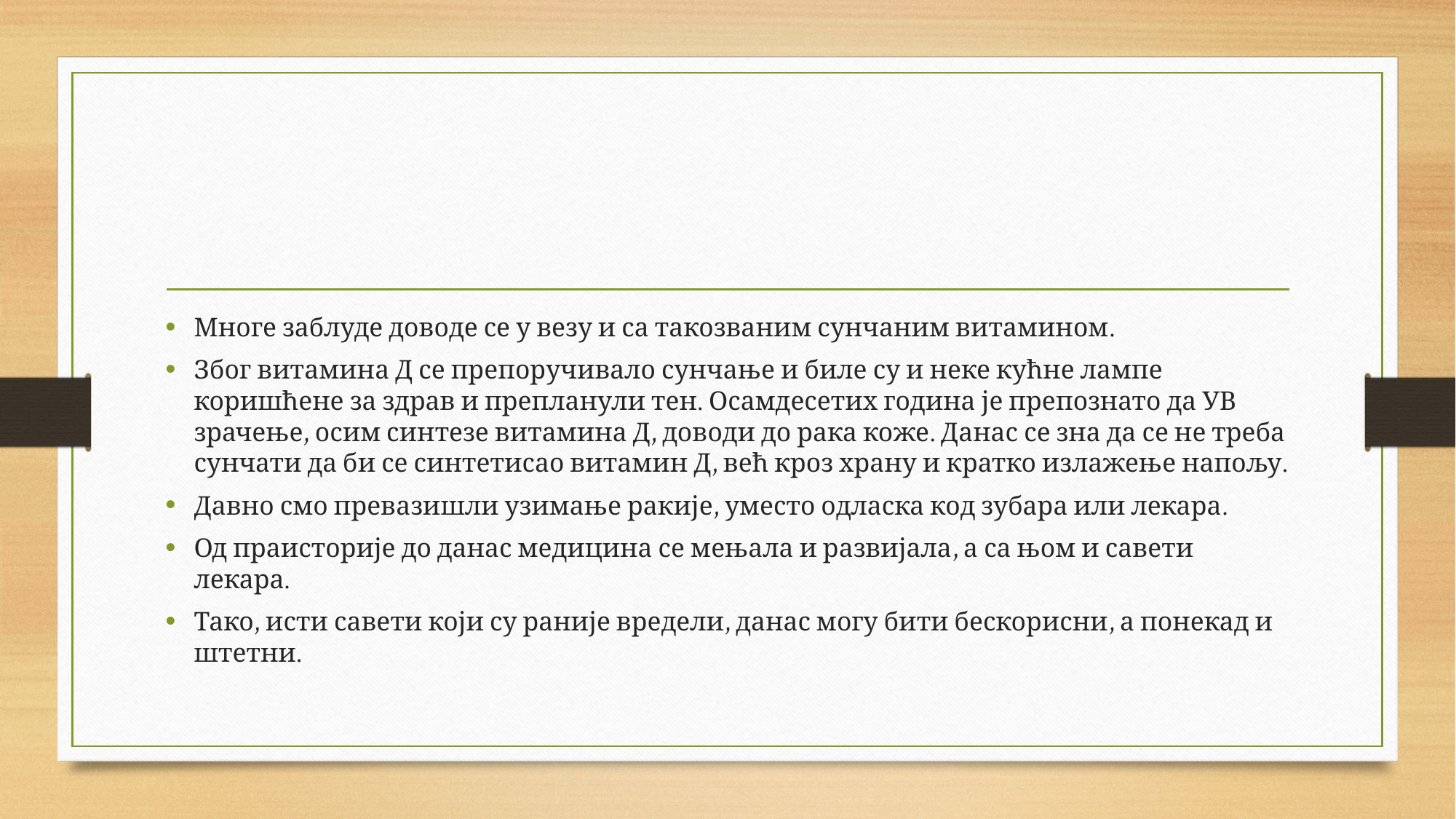

Многе заблуде доводе се у везу и са такозваним сунчаним витамином.
Због витамина Д се препоручивало сунчање и биле су и неке кућне лампе коришћене за здрав и препланули тен. Осамдесетих година је препознато да УВ зрачење, осим синтезе витамина Д, доводи до рака коже. Данас се зна да се не треба сунчати да би се синтетисао витамин Д, већ кроз храну и кратко излажење напољу.
Давно смо превазишли узимање ракије, уместо одласка код зубара или лекара.
Од праисторије до данас медицина се мењала и развијала, а са њом и савети лекара.
Тако, исти савети који су раније вредели, данас могу бити бескорисни, а понекад и штетни.